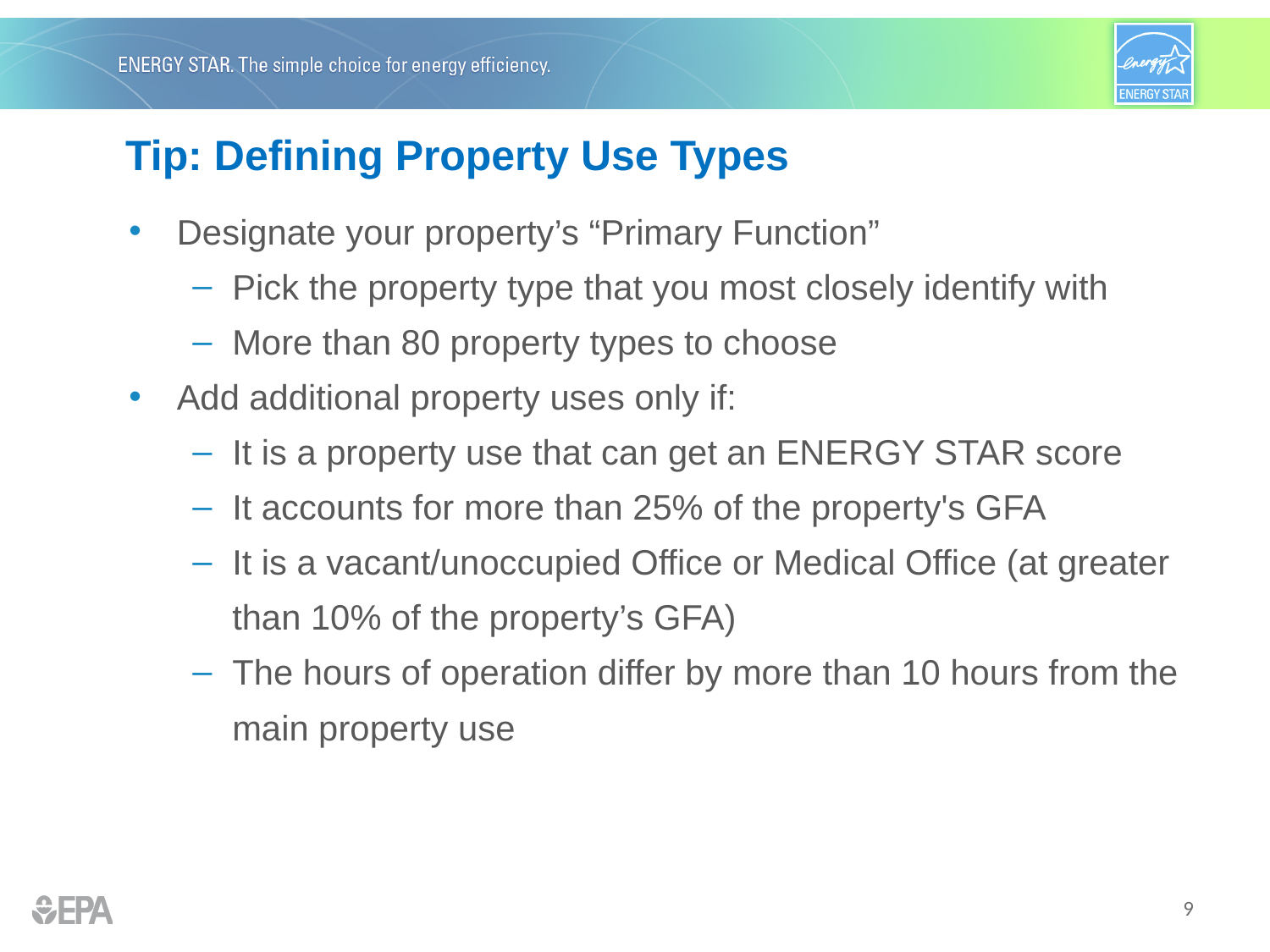

# Tip: Defining Property Use Types
Designate your property’s “Primary Function”
Pick the property type that you most closely identify with
More than 80 property types to choose
Add additional property uses only if:
It is a property use that can get an ENERGY STAR score
It accounts for more than 25% of the property's GFA
It is a vacant/unoccupied Office or Medical Office (at greater than 10% of the property’s GFA)
The hours of operation differ by more than 10 hours from the main property use

9